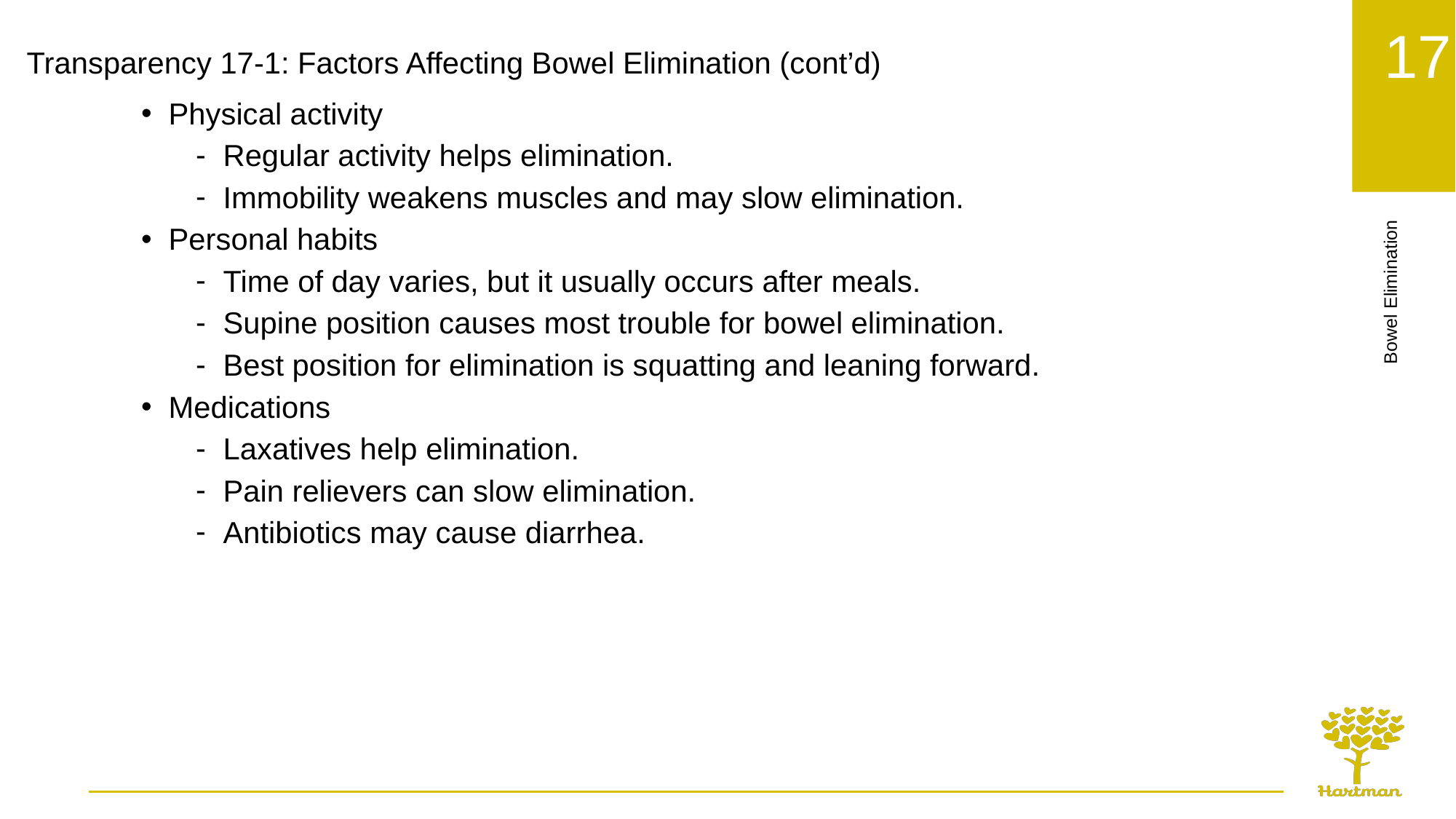

Transparency 17-1: Factors Affecting Bowel Elimination (cont’d)
Physical activity
Regular activity helps elimination.
Immobility weakens muscles and may slow elimination.
Personal habits
Time of day varies, but it usually occurs after meals.
Supine position causes most trouble for bowel elimination.
Best position for elimination is squatting and leaning forward.
Medications
Laxatives help elimination.
Pain relievers can slow elimination.
Antibiotics may cause diarrhea.